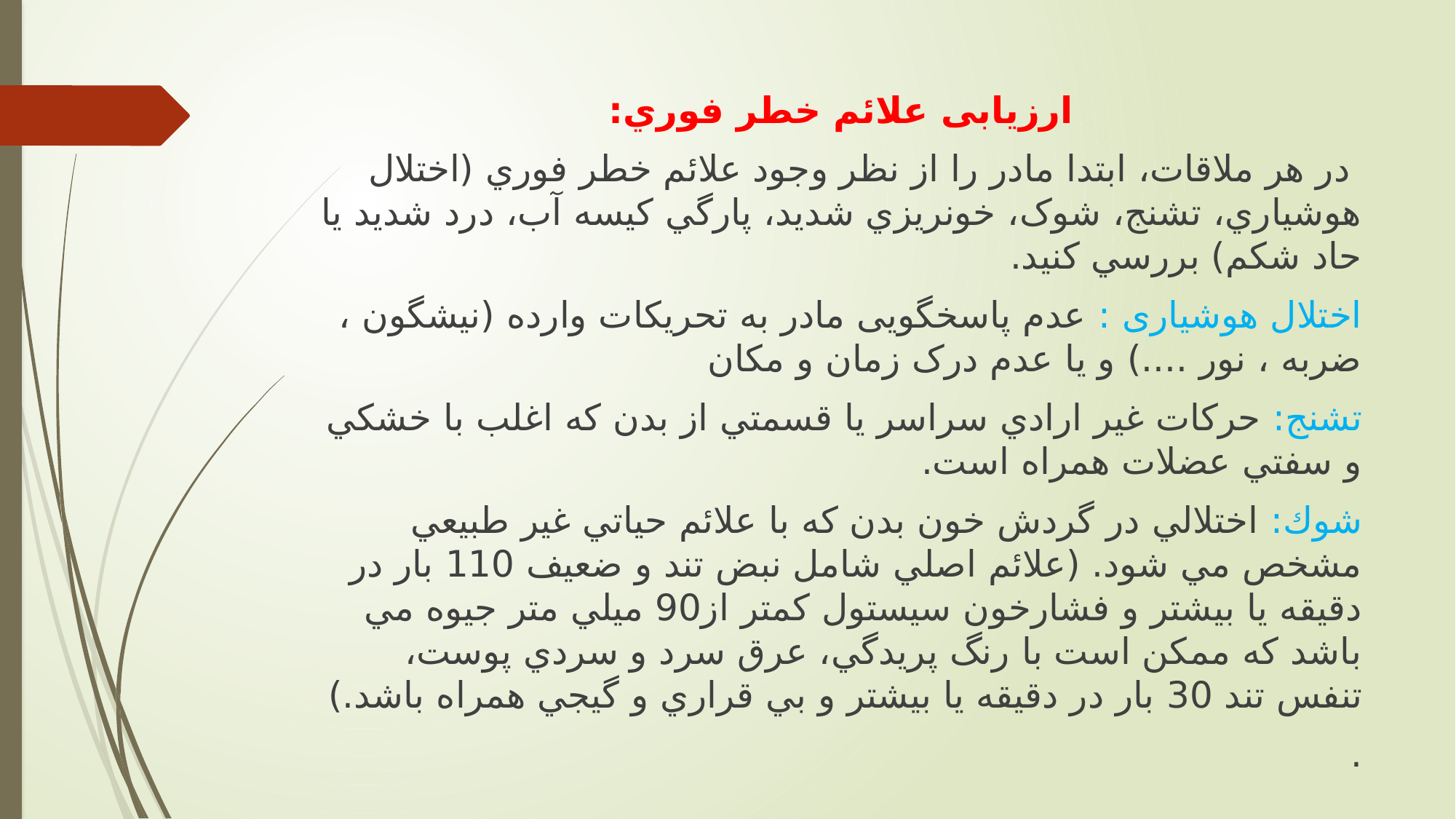

ارزيابی علائم خطر فوري:
 در هر ملاقات، ابتدا مادر را از نظر وجود علائم خطر فوري (اختلال هوشیاري، تشنج، شوک، خونريزي شديد، پارگي کیسه آب، درد شديد يا حاد شکم) بررسي کنید.
اختلال هوشیاری : عدم پاسخگویی مادر به تحریکات وارده (نیشگون ، ضربه ، نور ....) و یا عدم درک زمان و مکان
تشنج: حرکات غیر ارادي سراسر يا قسمتي از بدن که اغلب با خشکي و سفتي عضلات همراه است.
شوك: اختلالي در گردش خون بدن که با علائم حیاتي غیر طبیعي مشخص مي شود. (علائم اصلي شامل نبض تند و ضعیف 110 بار در دقیقه يا بیشتر و فشارخون سیستول کمتر از90 میلي متر جیوه مي باشد که ممکن است با رنگ پريدگي، عرق سرد و سردي پوست، تنفس تند 30 بار در دقیقه يا بیشتر و بي قراري و گیجي همراه باشد.)
.